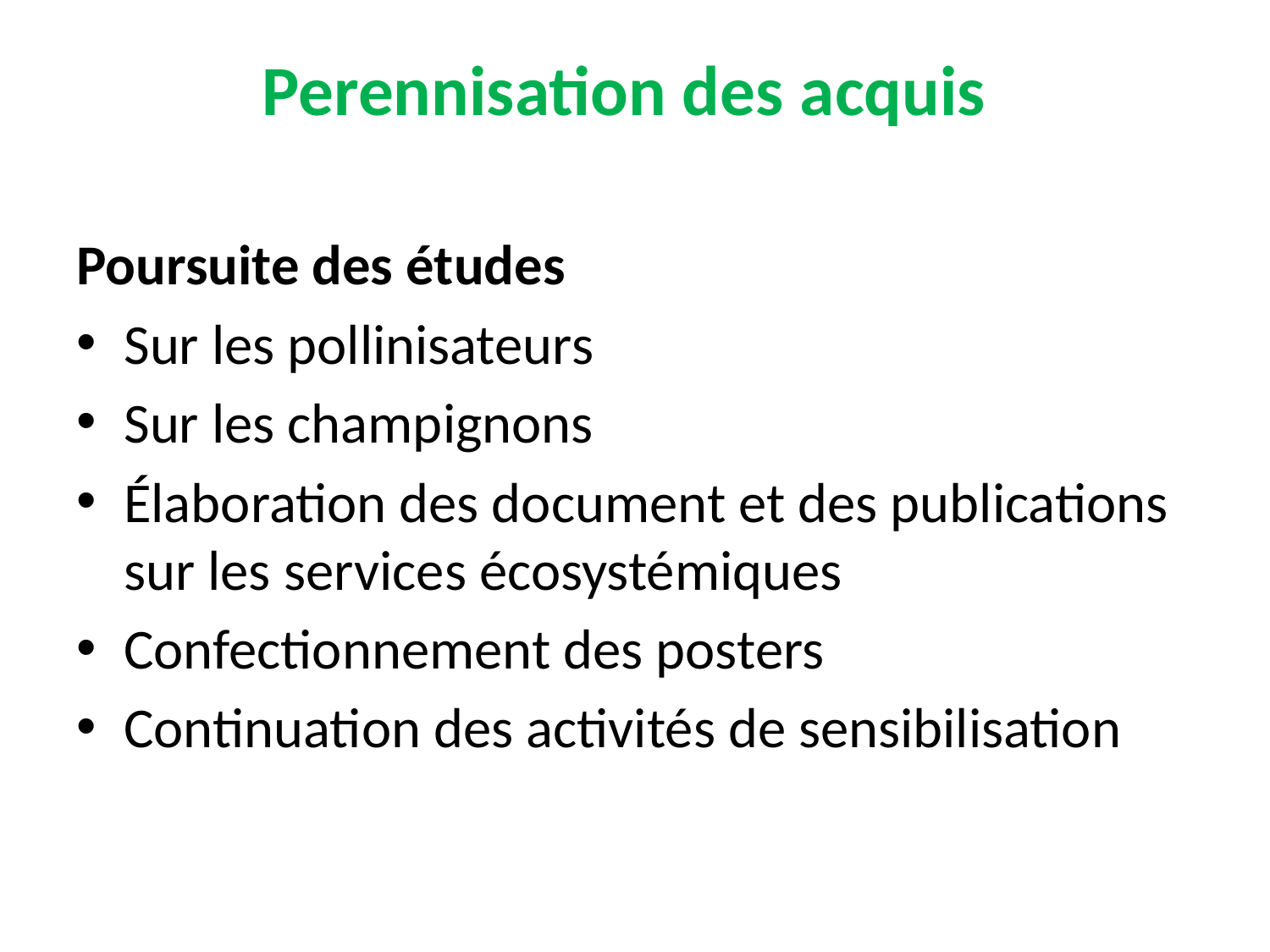

# Perennisation des acquis
Poursuite des études
Sur les pollinisateurs
Sur les champignons
Élaboration des document et des publications sur les services écosystémiques
Confectionnement des posters
Continuation des activités de sensibilisation